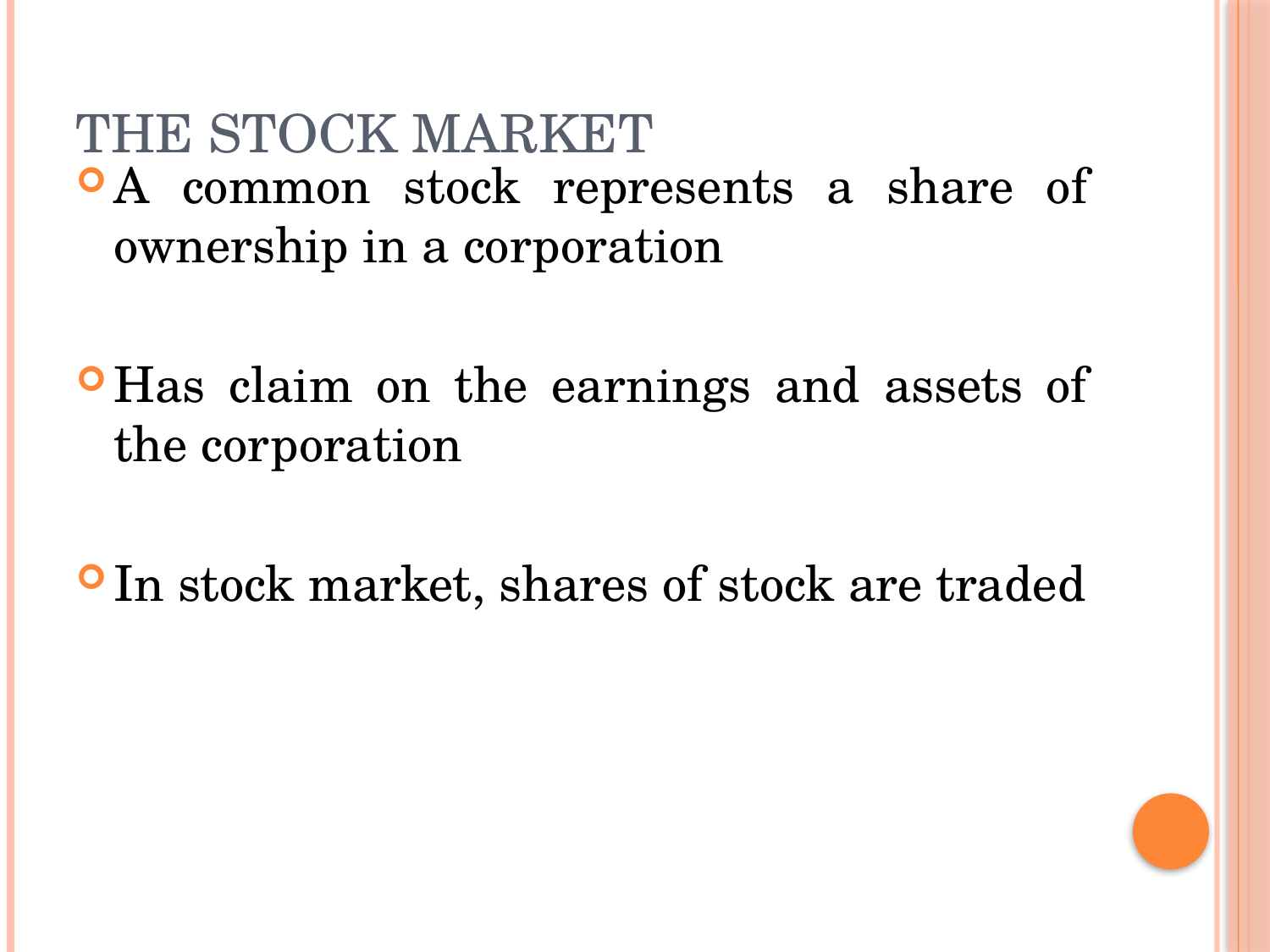

# The stock market
A common stock represents a share of ownership in a corporation

Has claim on the earnings and assets of the corporation

In stock market, shares of stock are traded